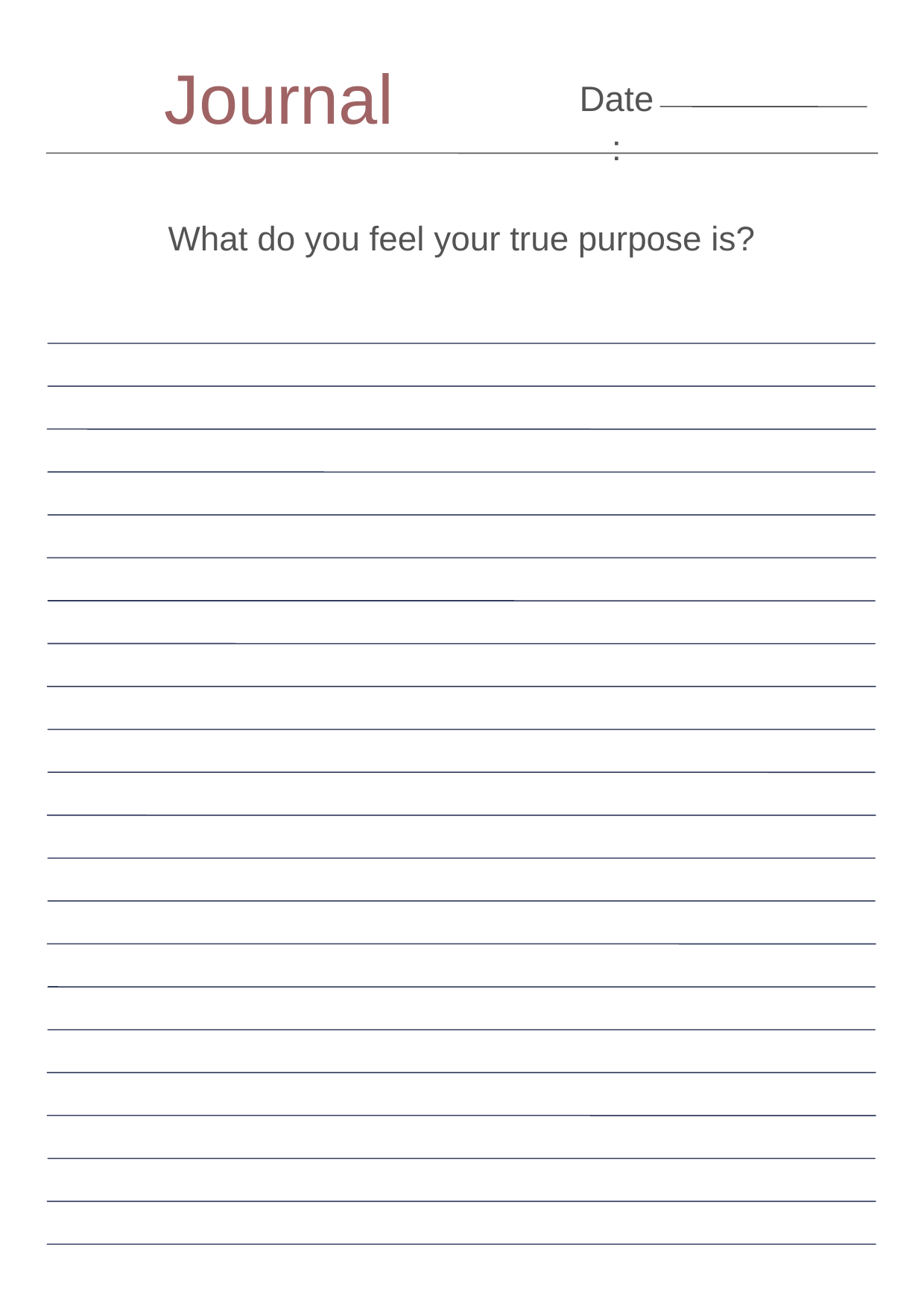

Journal
Date:

What do you feel your true purpose is?